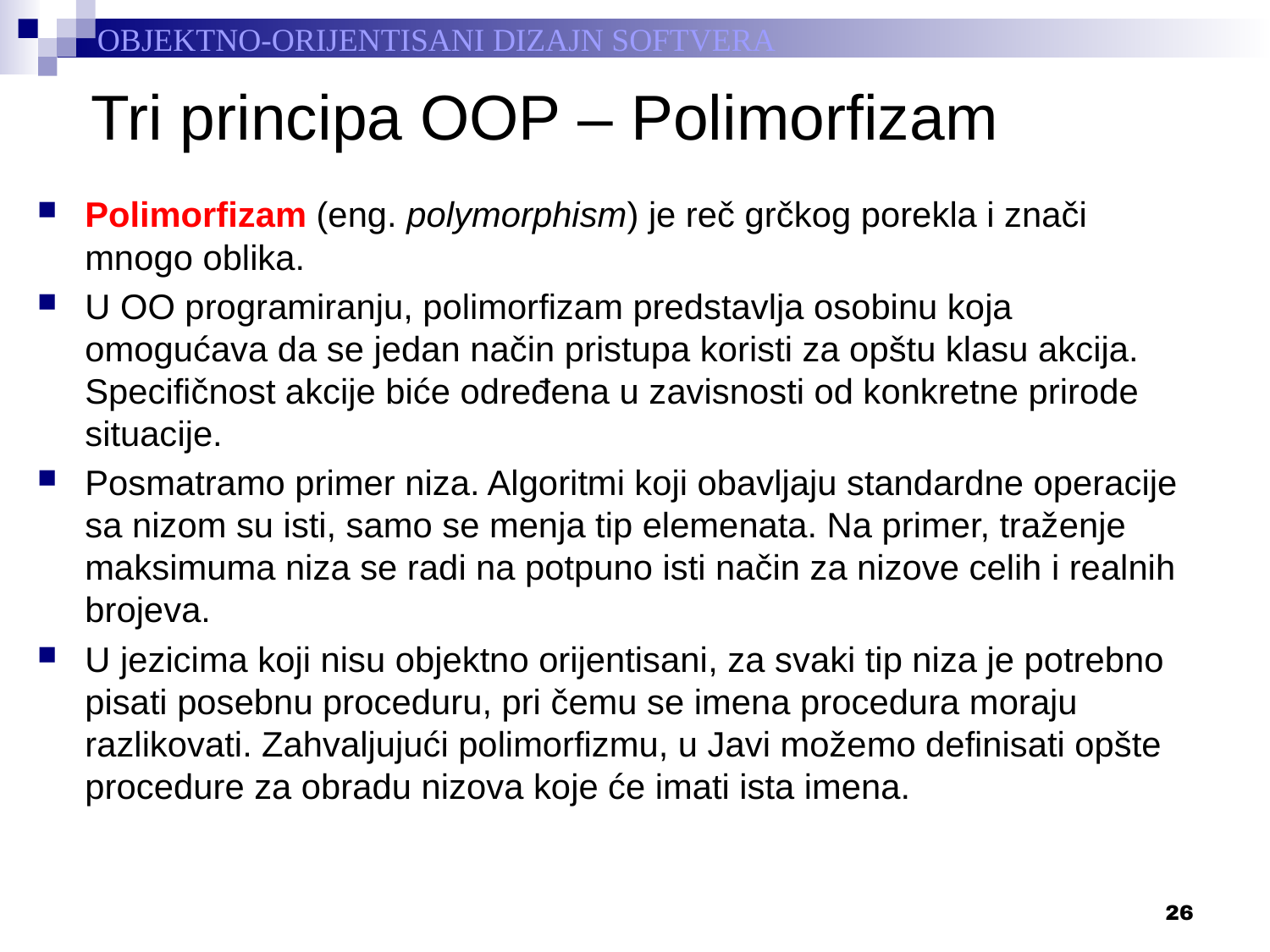

# Tri principa OOP – Polimorfizam
Polimorfizam (eng. polymorphism) je reč grčkog porekla i znači mnogo oblika.
U OO programiranju, polimorfizam predstavlja osobinu koja omogućava da se jedan način pristupa koristi za opštu klasu akcija. Specifičnost akcije biće određena u zavisnosti od konkretne prirode situacije.
Posmatramo primer niza. Algoritmi koji obavljaju standardne operacije sa nizom su isti, samo se menja tip elemenata. Na primer, traženje maksimuma niza se radi na potpuno isti način za nizove celih i realnih brojeva.
U jezicima koji nisu objektno orijentisani, za svaki tip niza je potrebno pisati posebnu proceduru, pri čemu se imena procedura moraju razlikovati. Zahvaljujući polimorfizmu, u Javi možemo definisati opšte procedure za obradu nizova koje će imati ista imena.
26